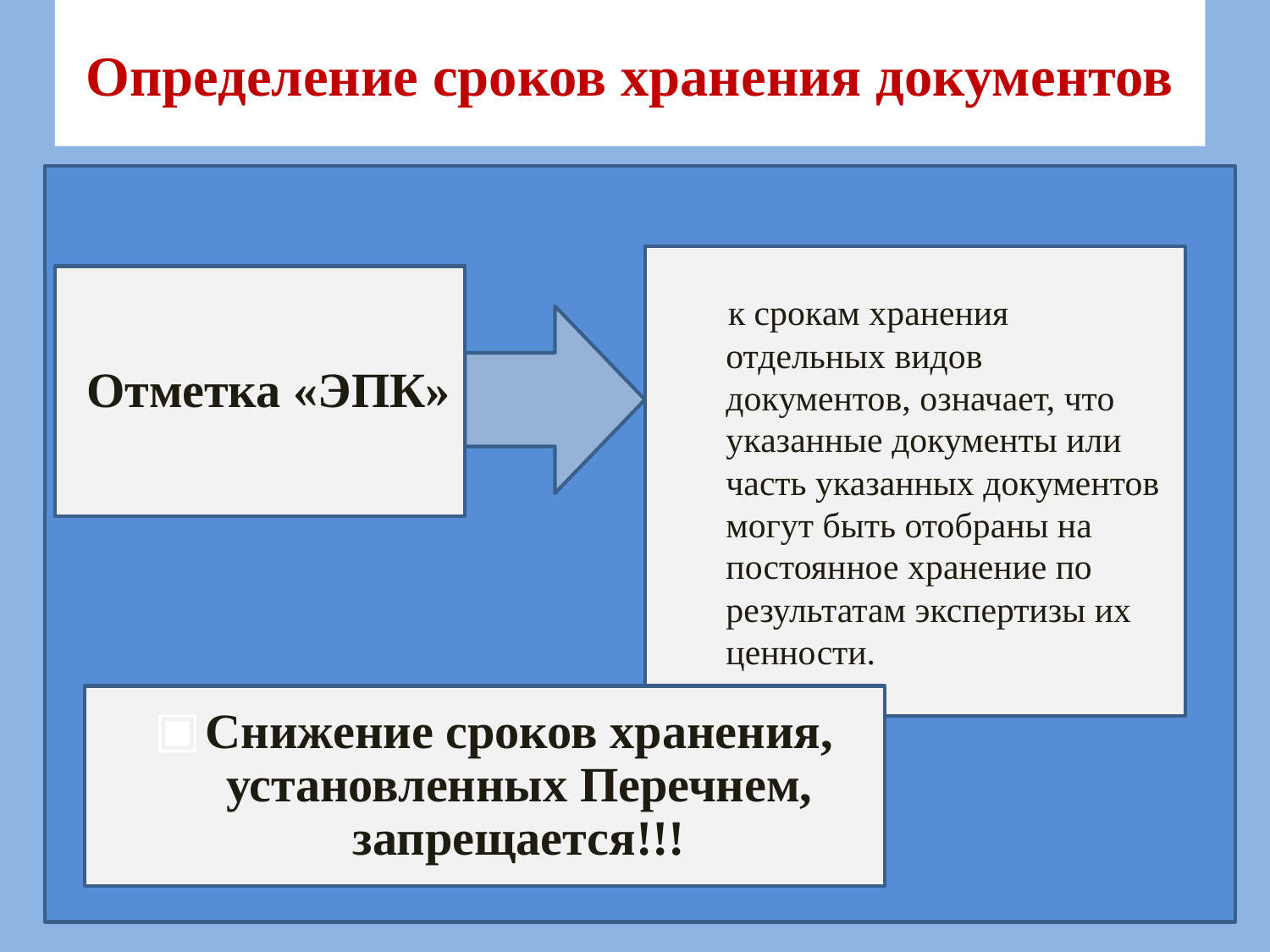

# Определение сроков хранения документов

      к срокам хранения отдельных видов документов, означает, что указанные документы или часть указанных документов могут быть отобраны на постоянное хранение по результатам экспертизы их ценности.
Отметка «ЭПК»

Снижение сроков хранения, установленных Перечнем, запрещается!!!